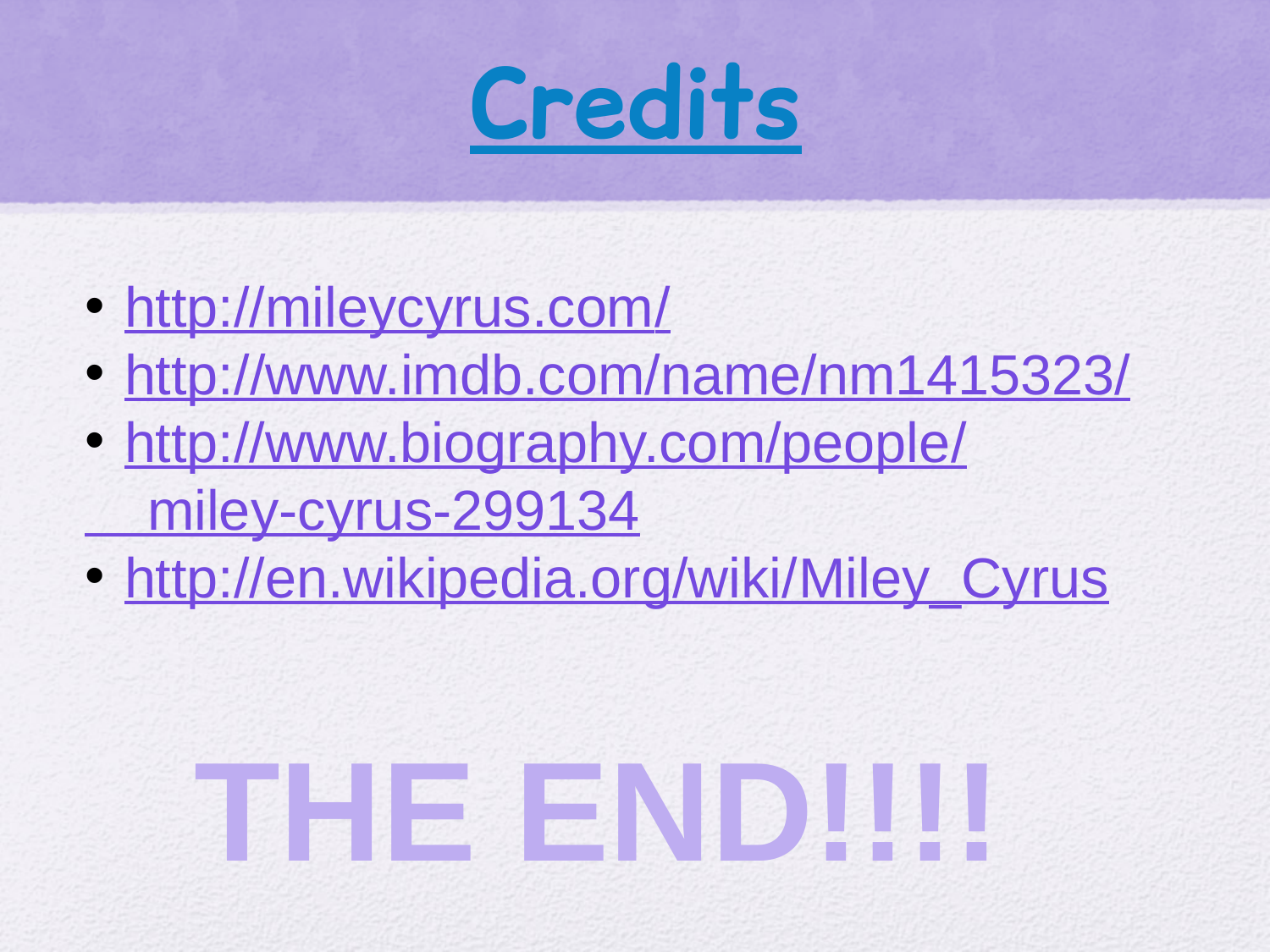

# Credits
http://mileycyrus.com/
http://www.imdb.com/name/nm1415323/
http://www.biography.com/people/
    miley-cyrus-299134
http://en.wikipedia.org/wiki/Miley_Cyrus

THE END!!!!